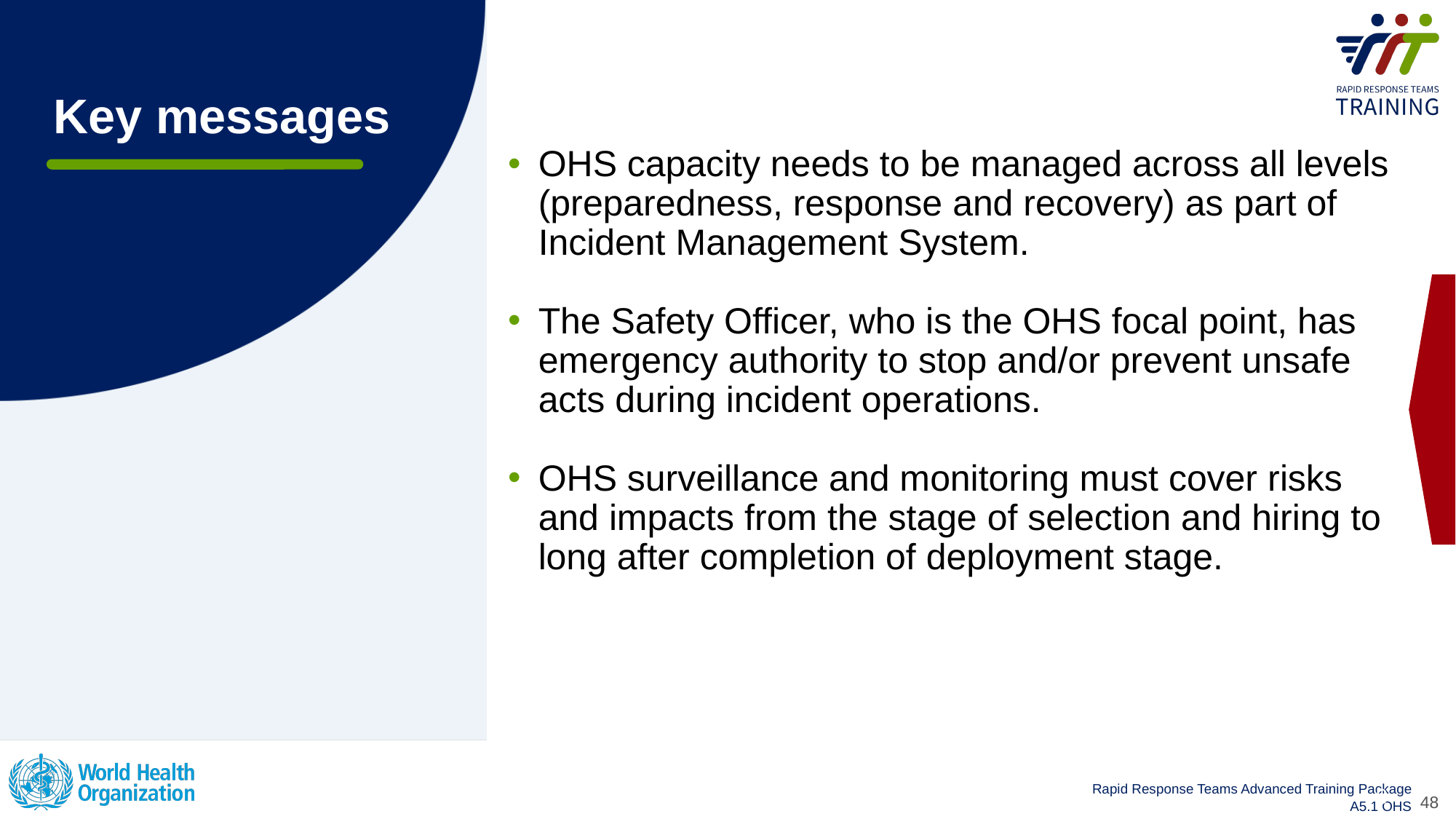

OHS capacity needs to be managed across all levels (preparedness, response and recovery) as part of Incident Management System.

The Safety Officer, who is the OHS focal point, has emergency authority to stop and/or prevent unsafe acts during incident operations.

OHS surveillance and monitoring must cover risks and impacts from the stage of selection and hiring to long after completion of deployment stage.
48